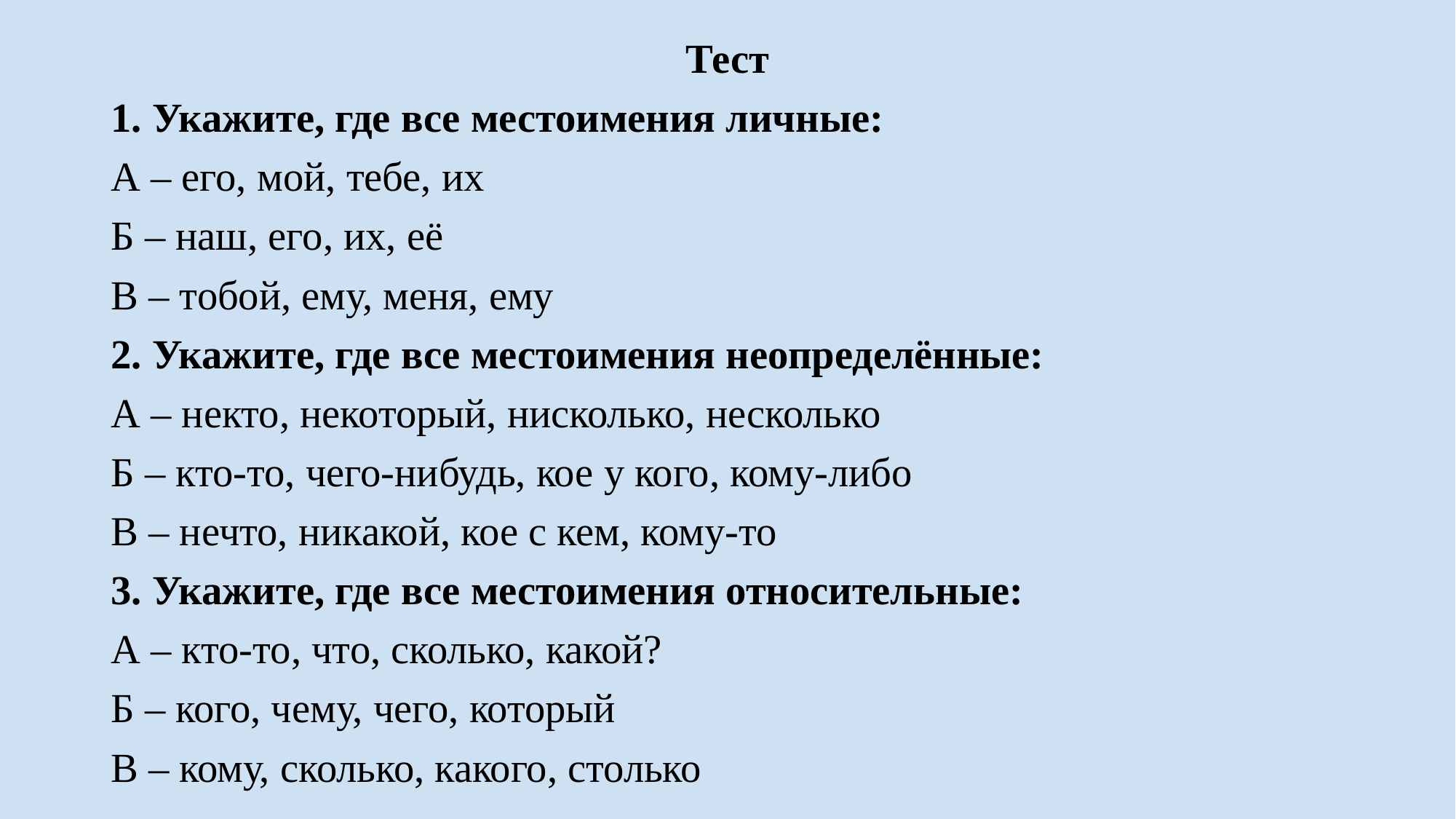

Тест
1. Укажите, где все местоимения личные:
А – его, мой, тебе, их
Б – наш, его, их, её
В – тобой, ему, меня, ему
2. Укажите, где все местоимения неопределённые:
А – некто, некоторый, нисколько, несколько
Б – кто-то, чего-нибудь, кое у кого, кому-либо
В – нечто, никакой, кое с кем, кому-то
3. Укажите, где все местоимения относительные:
А – кто-то, что, сколько, какой?
Б – кого, чему, чего, который
В – кому, сколько, какого, столько